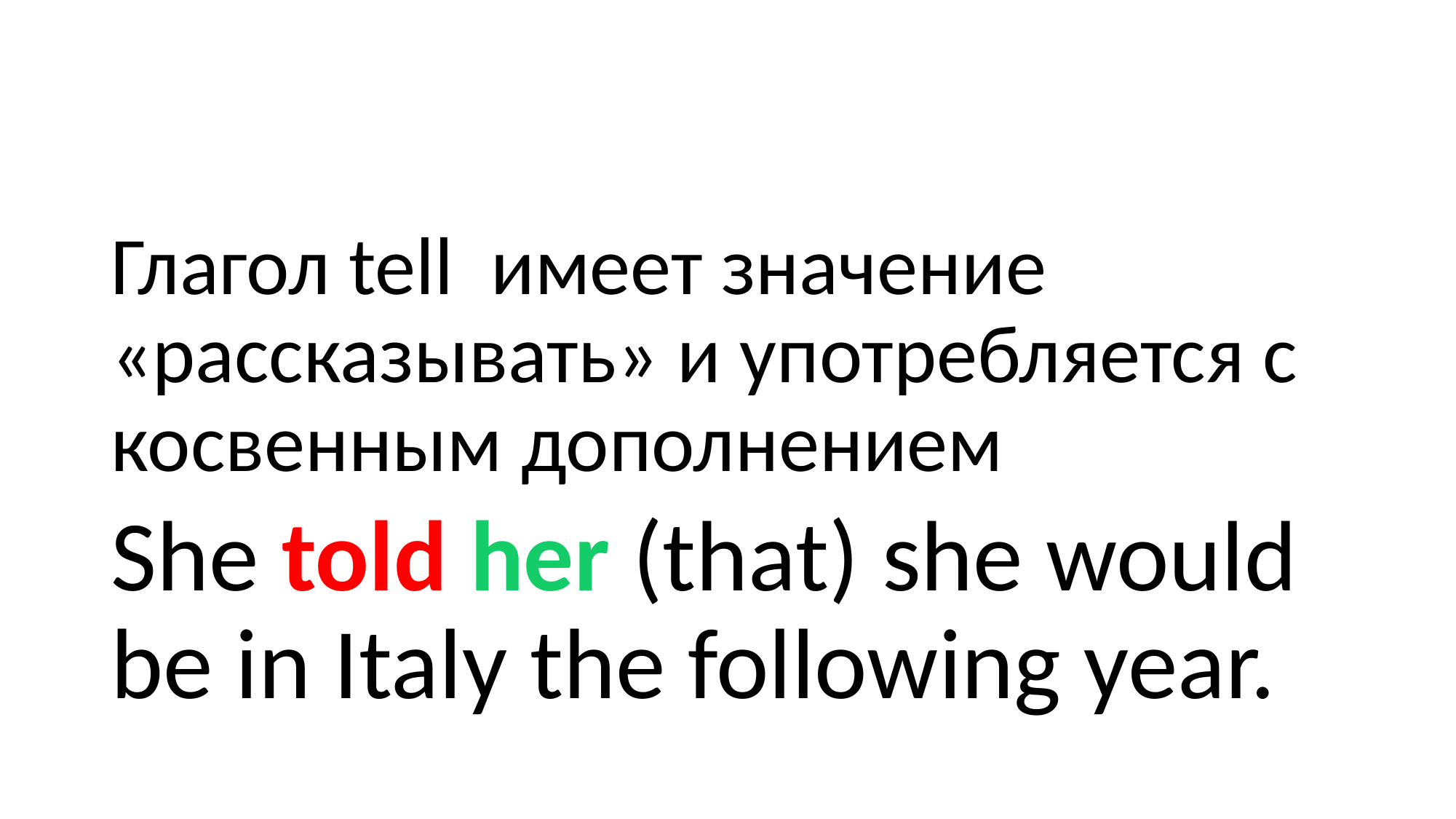

#
Глагол tell  имеет значение «рассказывать» и употребляется с косвенным дополнением
She told her (that) she would be in Italy the following year.